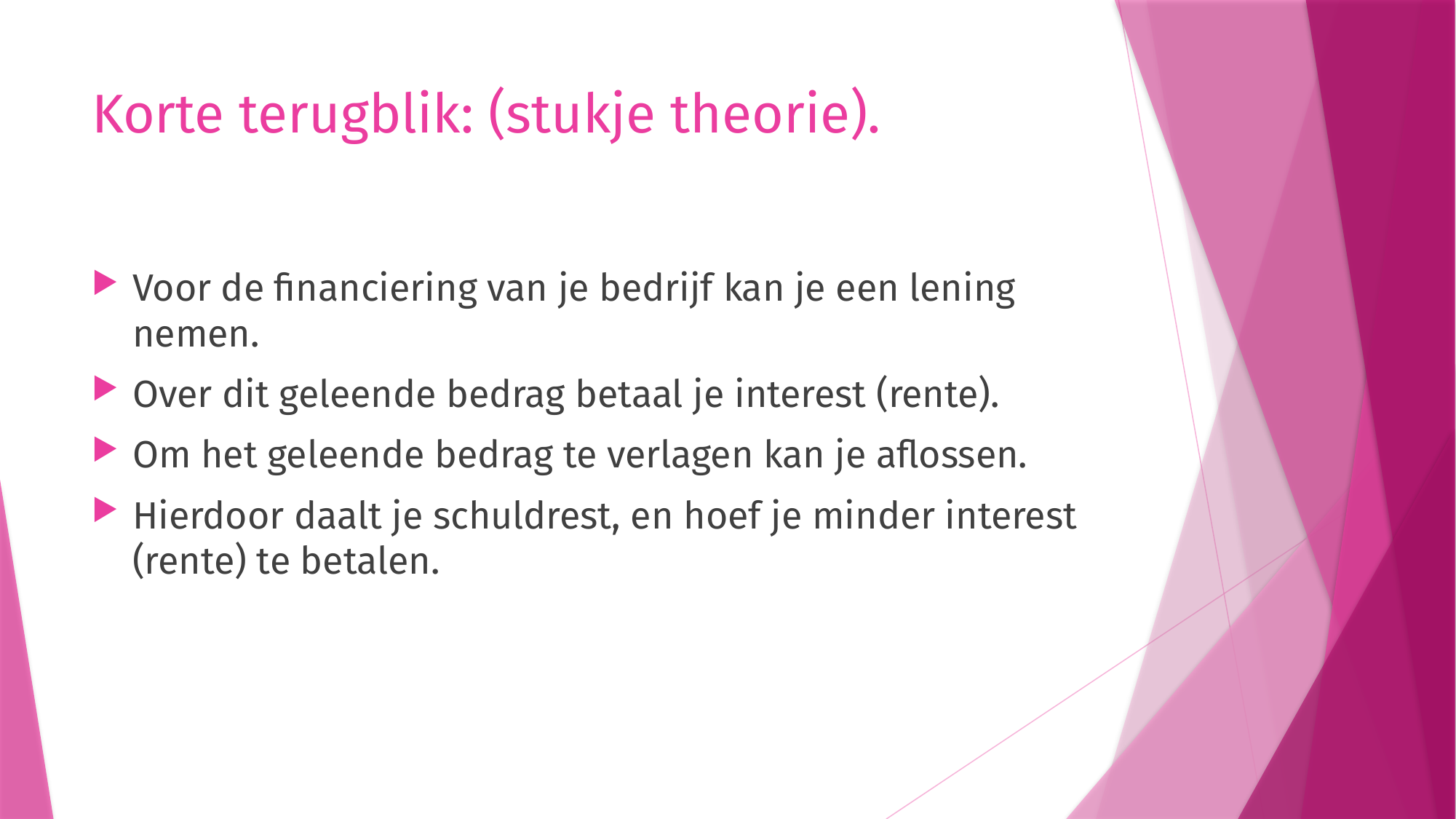

# Korte terugblik: (stukje theorie).
Voor de financiering van je bedrijf kan je een lening nemen.
Over dit geleende bedrag betaal je interest (rente).
Om het geleende bedrag te verlagen kan je aflossen.
Hierdoor daalt je schuldrest, en hoef je minder interest (rente) te betalen.